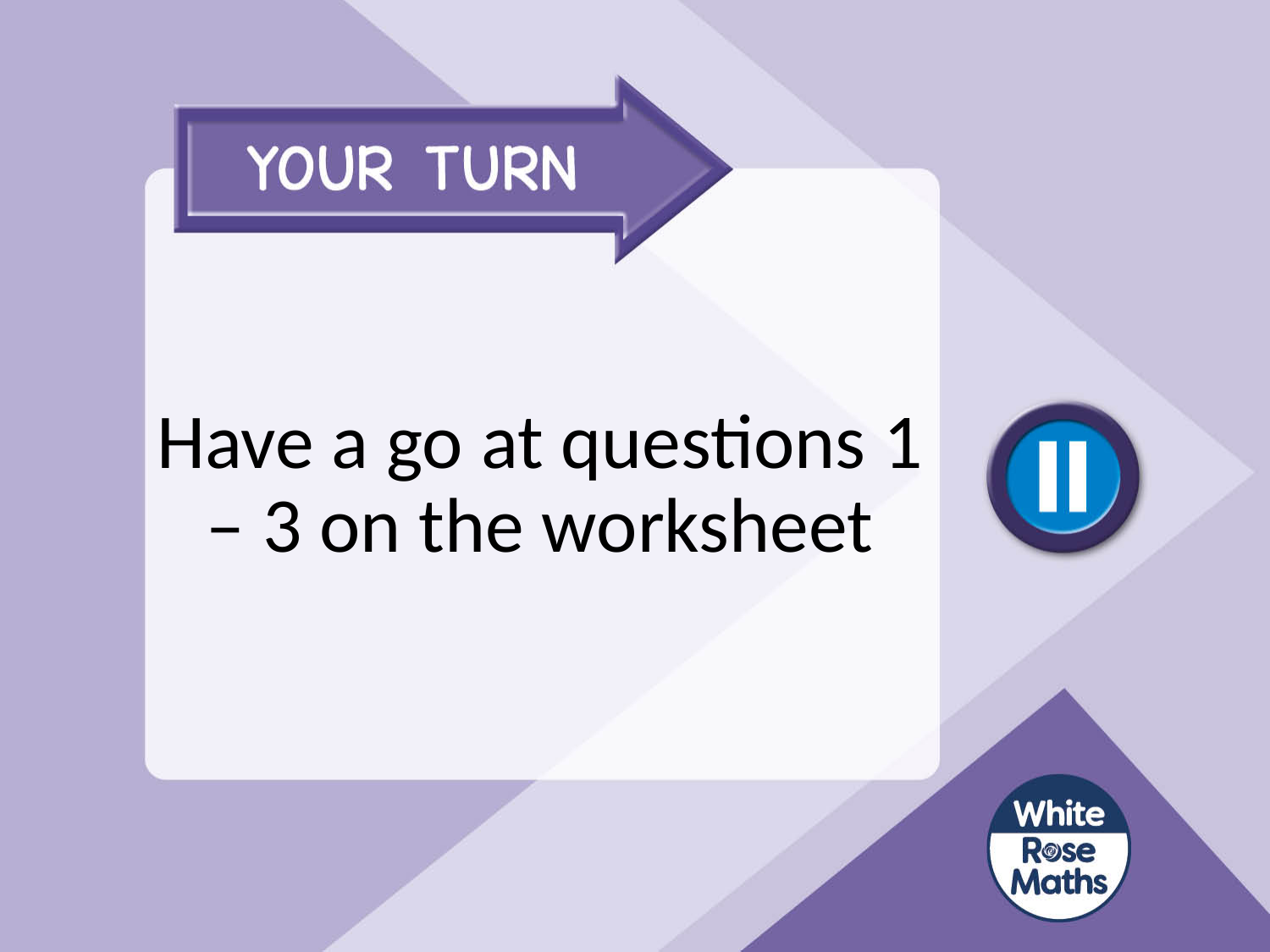

# Have a go at questions 1 – 3 on the worksheet